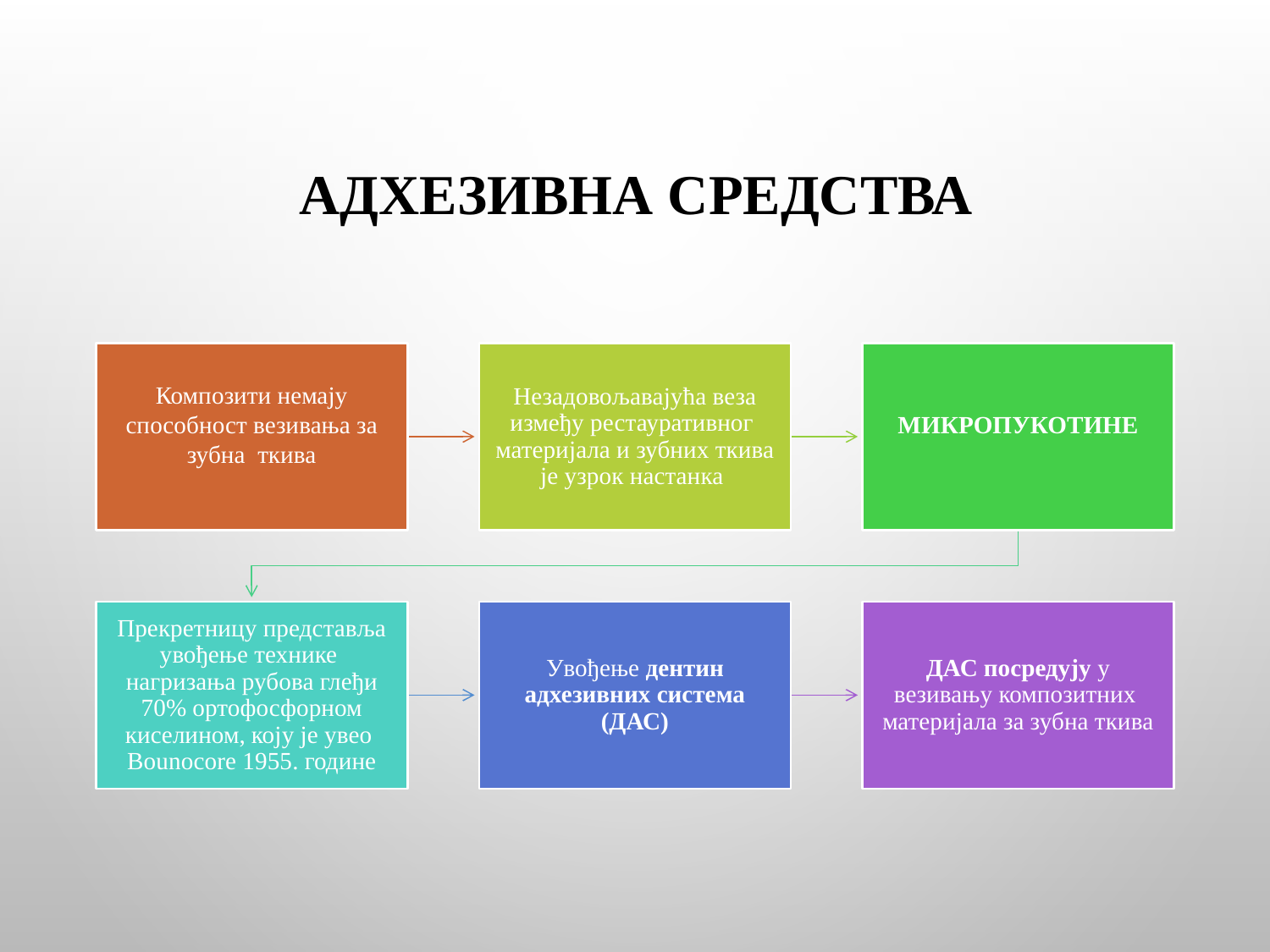

# АдХЕЗИВНА СРЕДСТВА

Композити немају способност везивања за зубна  ткива

Незадовољавајућа веза између рестауративног  материјала и зубних ткива је узрок настанка

МИКРОПУКОТИНЕ

Прекретницу представља увођење технике  нагризања рубова глеђи 70% ортофосфорном киселином, коју је увео  Bounocore 1955. године

Увођење дентин адхезивних система (ДАС)
ДАС посредују у везивању композитних  материјала за зубна ткива